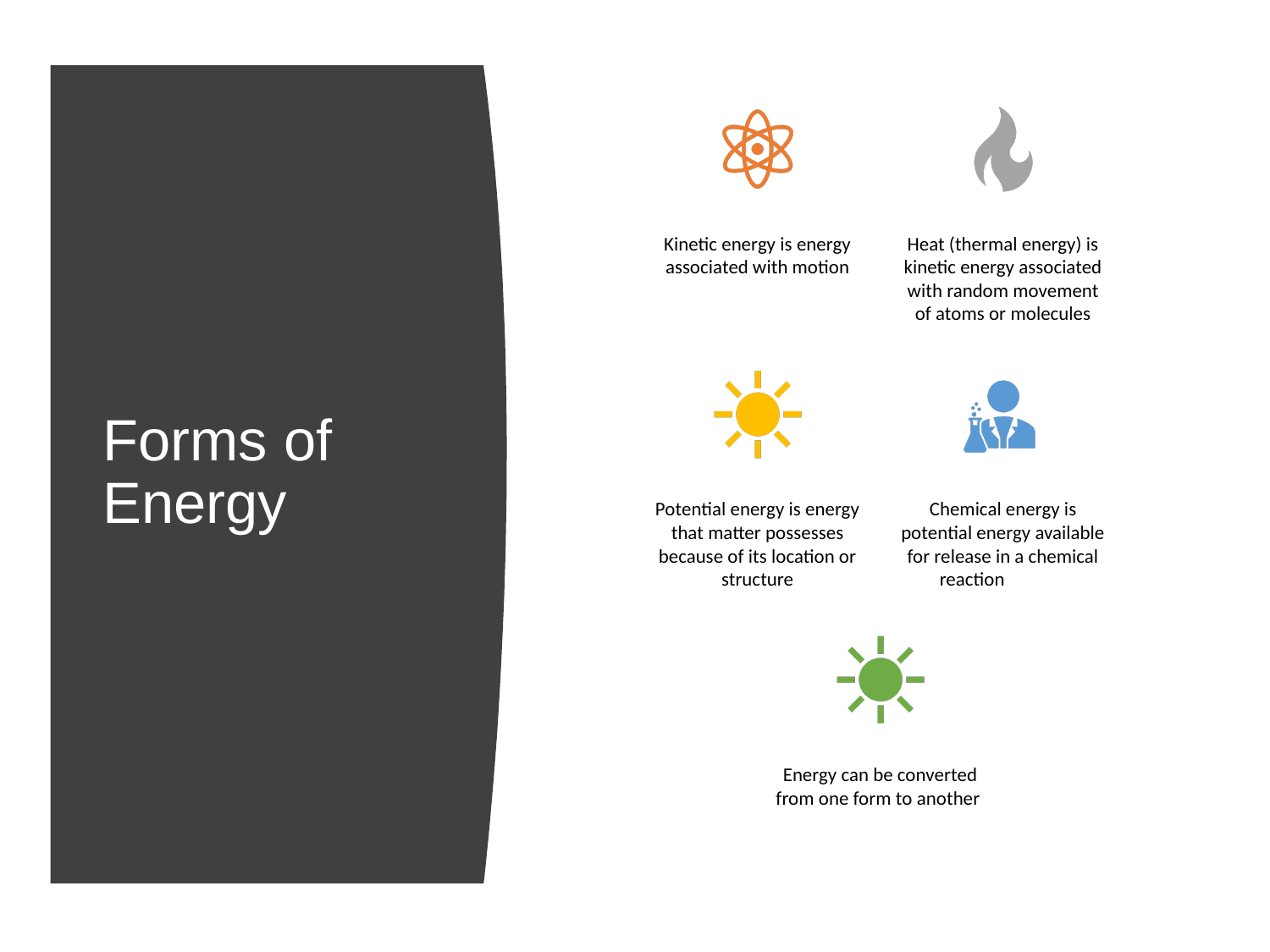

Kinetic energy is energy associated with motion
Heat (thermal energy) is kinetic energy associated with random movement of atoms or molecules
Potential energy is energy that matter possesses because of its location or structure
Chemical energy is potential energy available for release in a chemical reaction
Energy can be converted from one form to another

# Forms of Energy